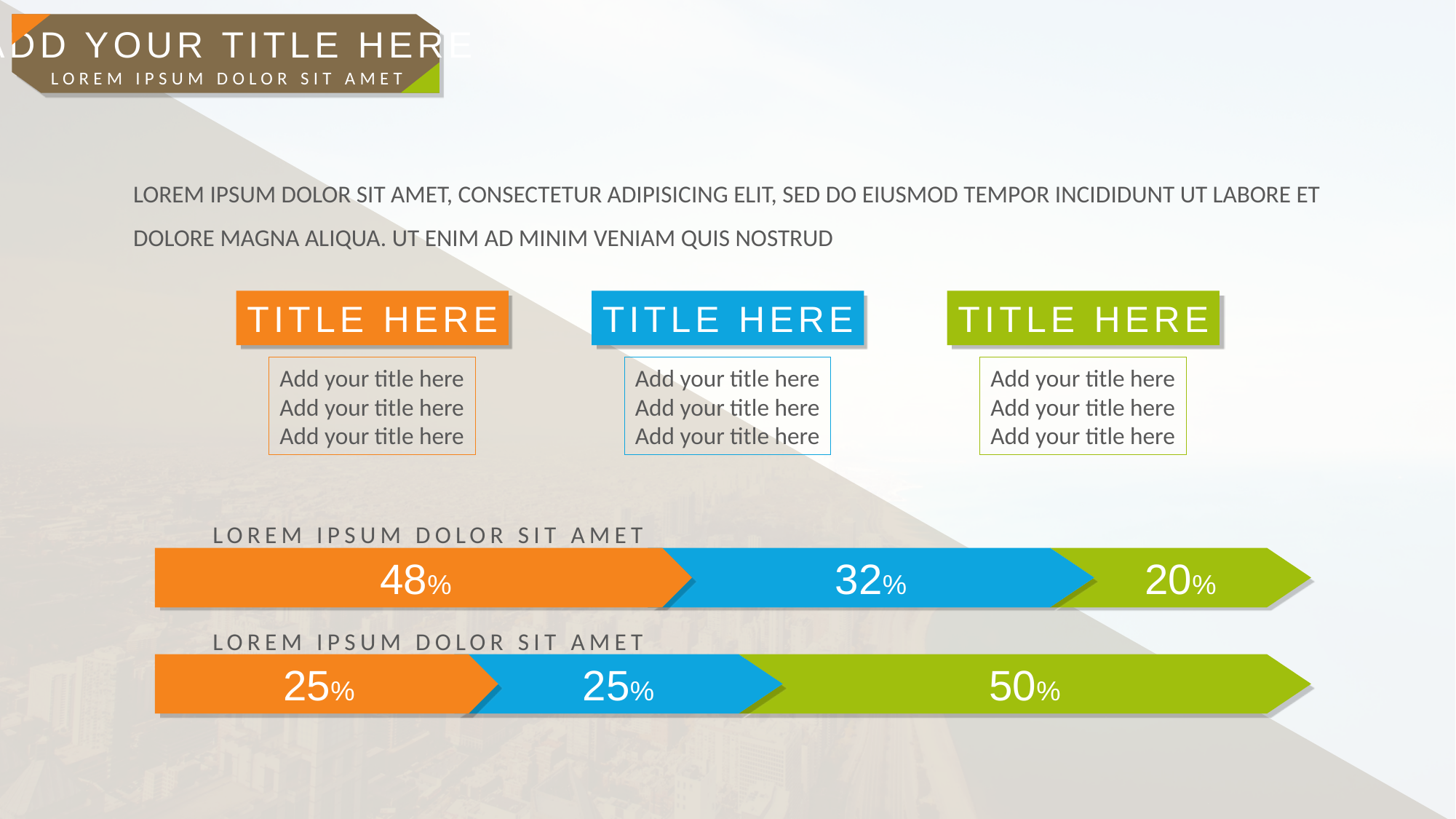

ADD YOUR TITLE HERE
LOREM IPSUM DOLOR SIT AMET

LOREM IPSUM DOLOR SIT AMET, CONSECTETUR ADIPISICING ELIT, SED DO EIUSMOD TEMPOR INCIDIDUNT UT LABORE ET DOLORE MAGNA ALIQUA. UT ENIM AD MINIM VENIAM QUIS NOSTRUD
TITLE HERE
Add your title here
Add your title here
Add your title here
TITLE HERE
Add your title here
Add your title here
Add your title here
TITLE HERE
Add your title here
Add your title here
Add your title here
LOREM IPSUM DOLOR SIT AMET
48%
32%
20%
LOREM IPSUM DOLOR SIT AMET
25%
25%
50%